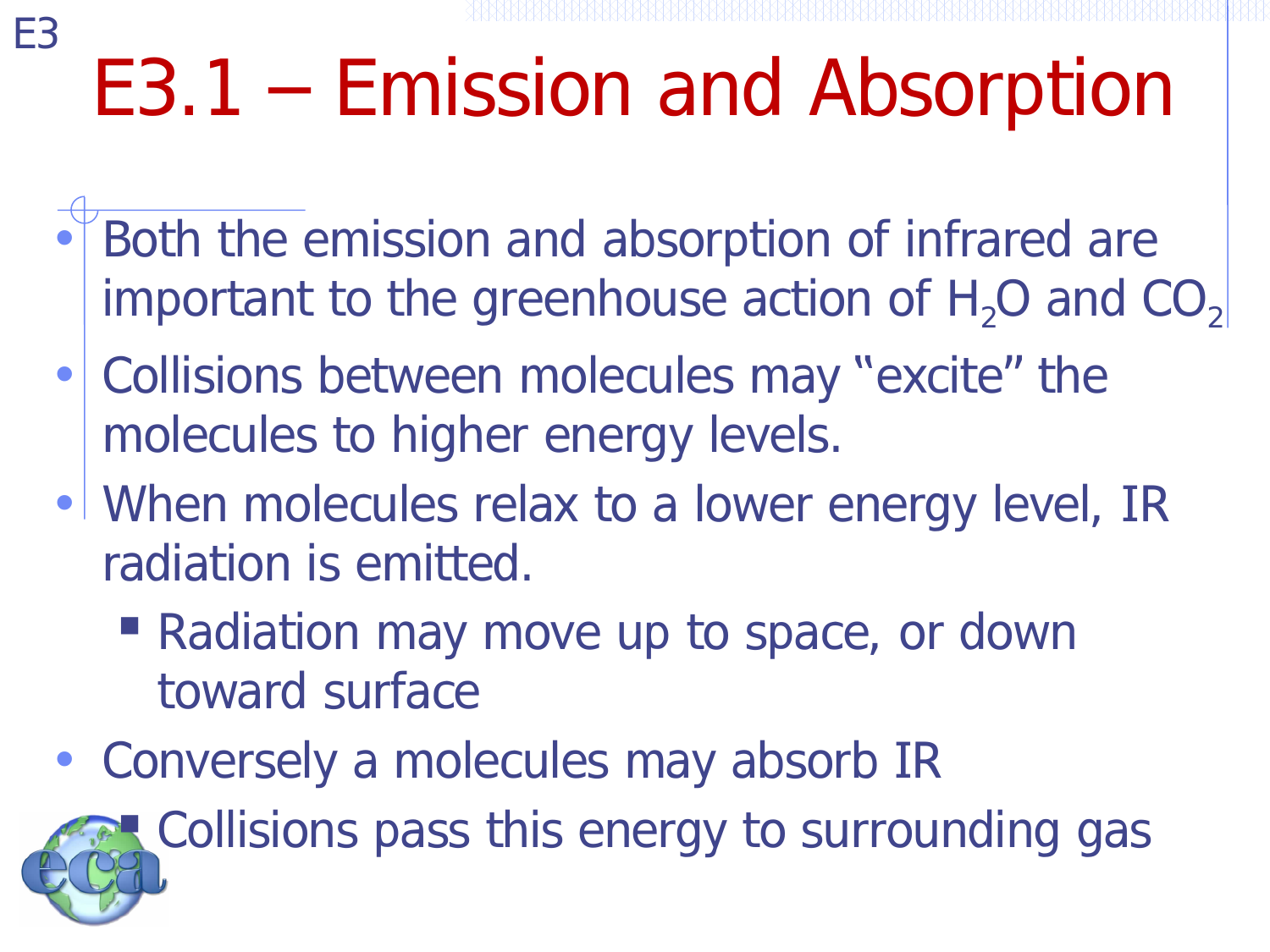

# E3.1 – Emission and Absorption
Both the emission and absorption of infrared are important to the greenhouse action of H2O and CO2
Collisions between molecules may “excite” the molecules to higher energy levels.
When molecules relax to a lower energy level, IR radiation is emitted.
Radiation may move up to space, or down toward surface
Conversely a molecules may absorb IR
Collisions pass this energy to surrounding gas